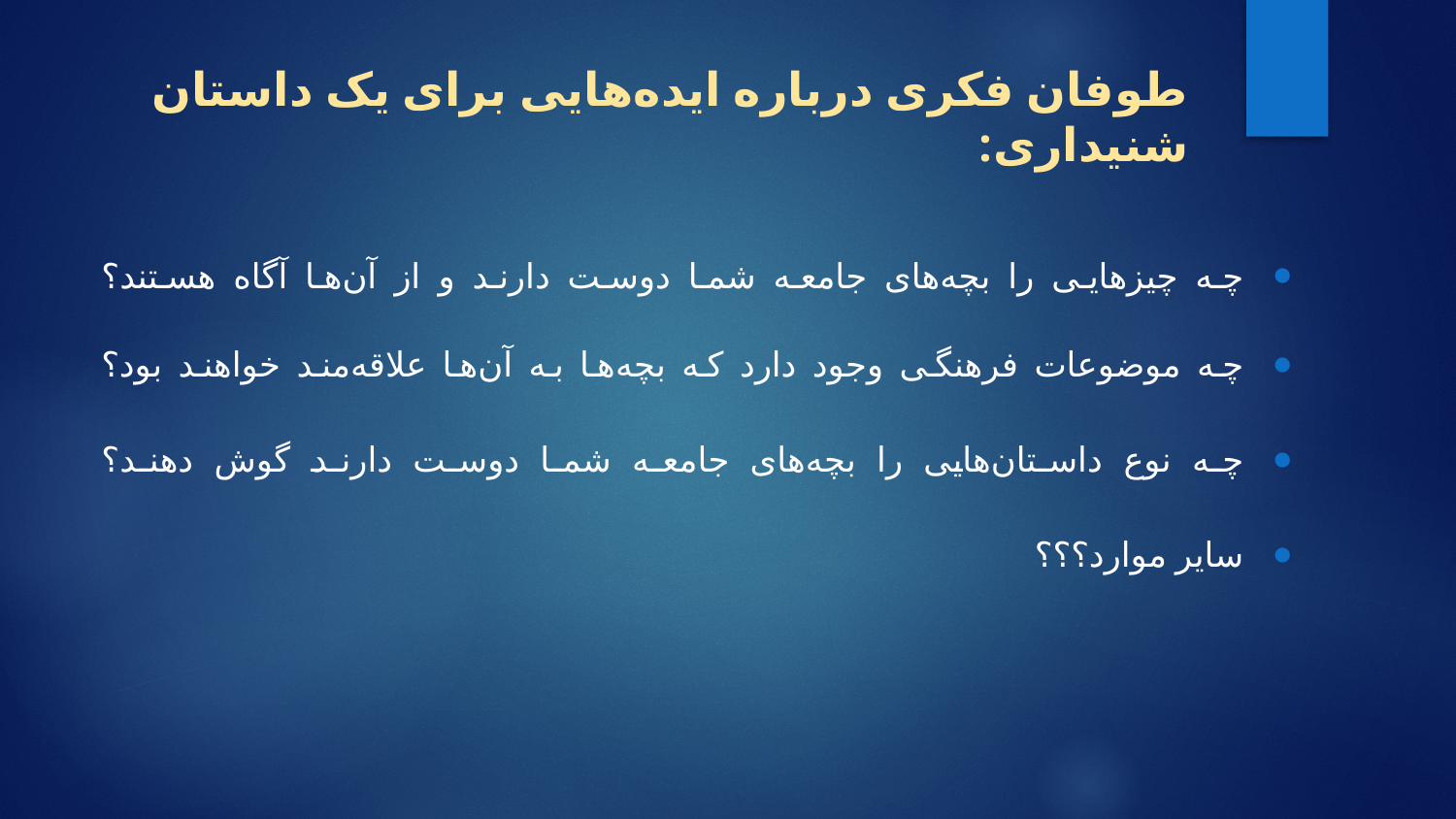

# طوفان فکری درباره ایده‌هایی برای یک داستان شنیداری:
چه چیزهایی را بچه‌های جامعه شما دوست دارند و از آن‌ها آگاه هستند؟
چه موضوعات فرهنگی وجود دارد که بچه‌ها به آن‌ها علاقه‌مند خواهند بود؟
چه نوع داستان‌هایی را بچه‌های جامعه شما دوست دارند گوش دهند؟
سایر موارد؟؟؟